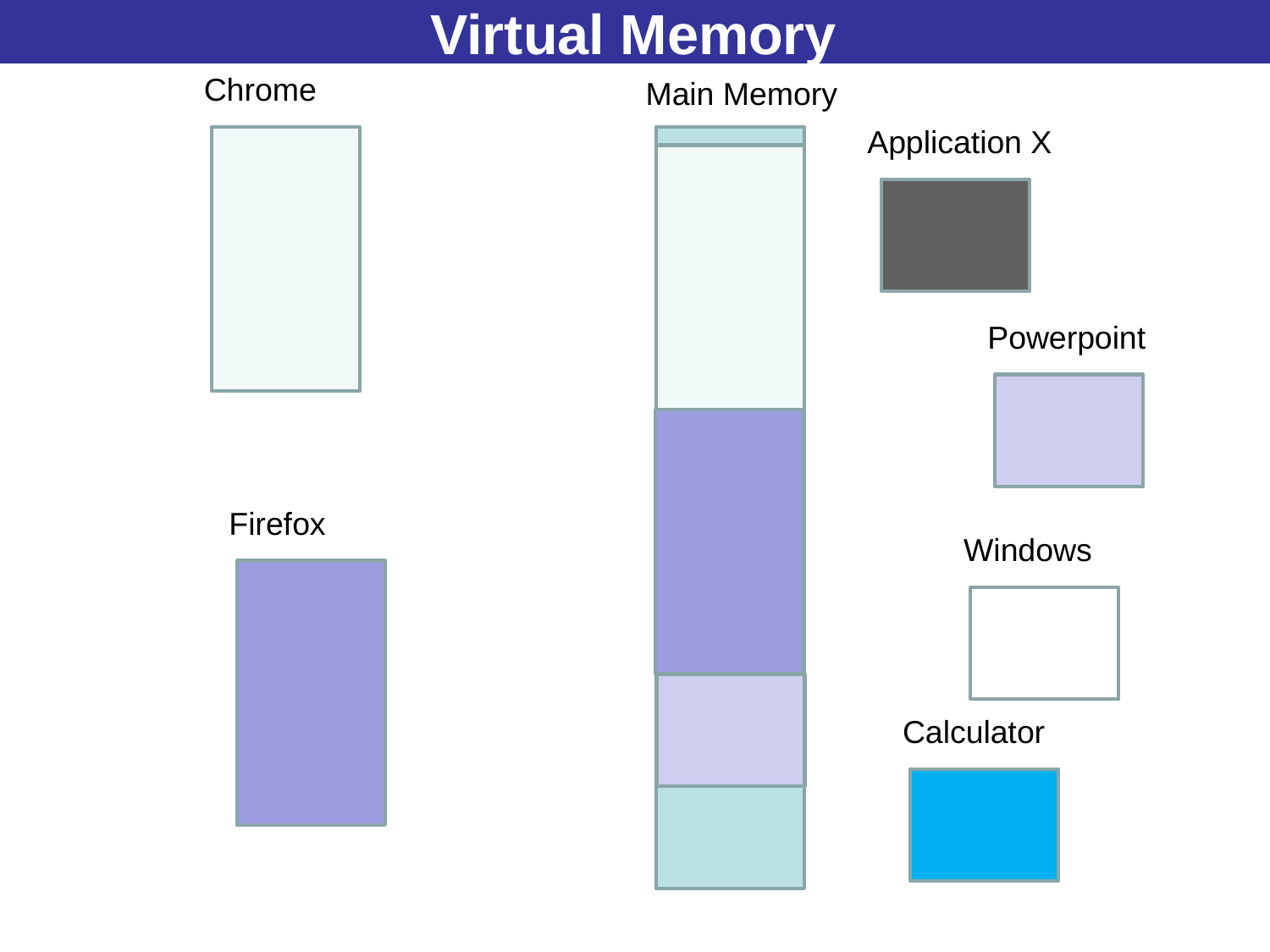

# Virtual Memory
Chrome
Main Memory
Application X

Powerpoint

Firefox
Windows

Calculator